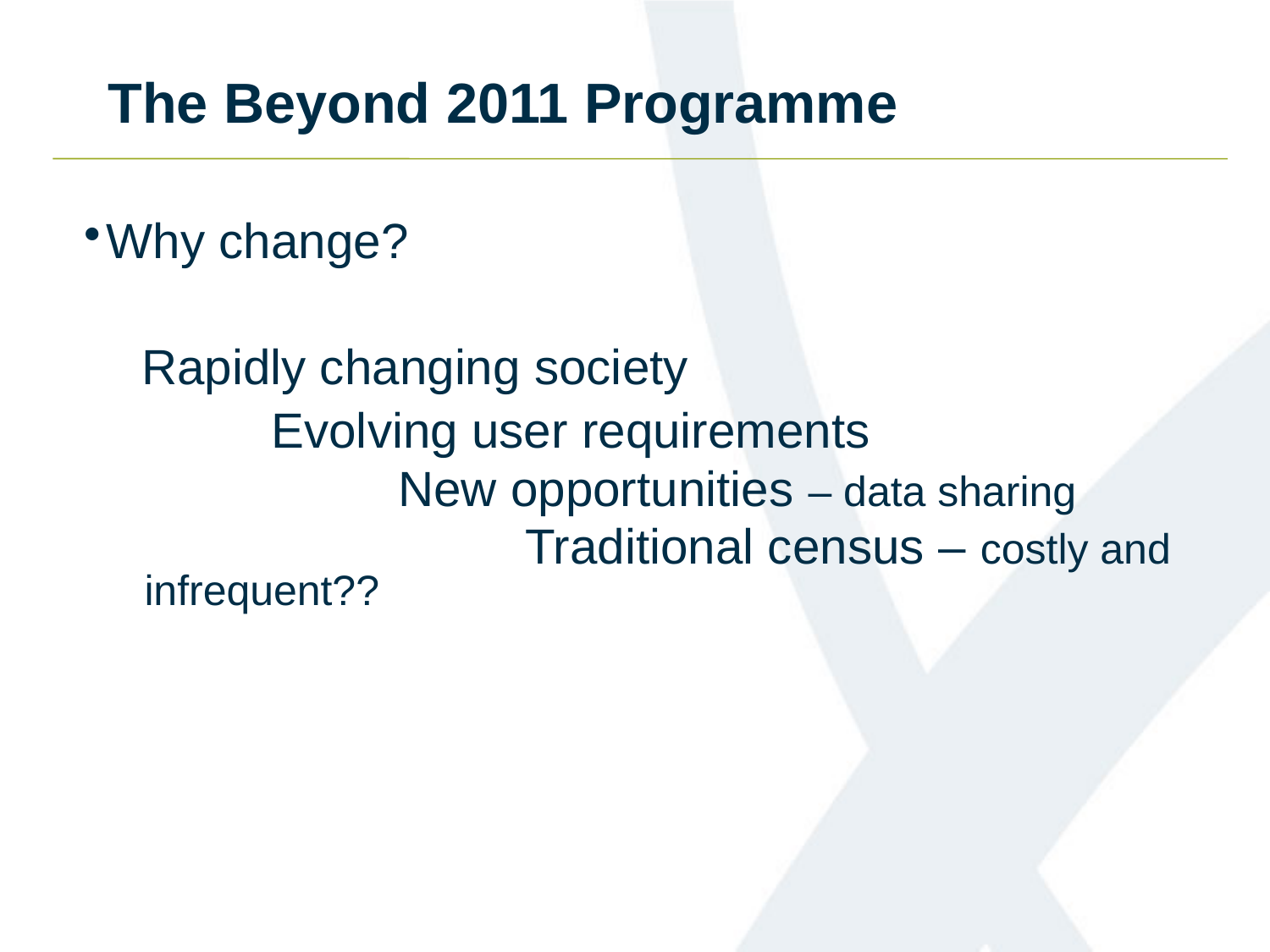

# The Beyond 2011 Programme
Why change?

Rapidly changing society
		Evolving user requirements
			New opportunities – data sharing
		   		Traditional census – costly and infrequent??